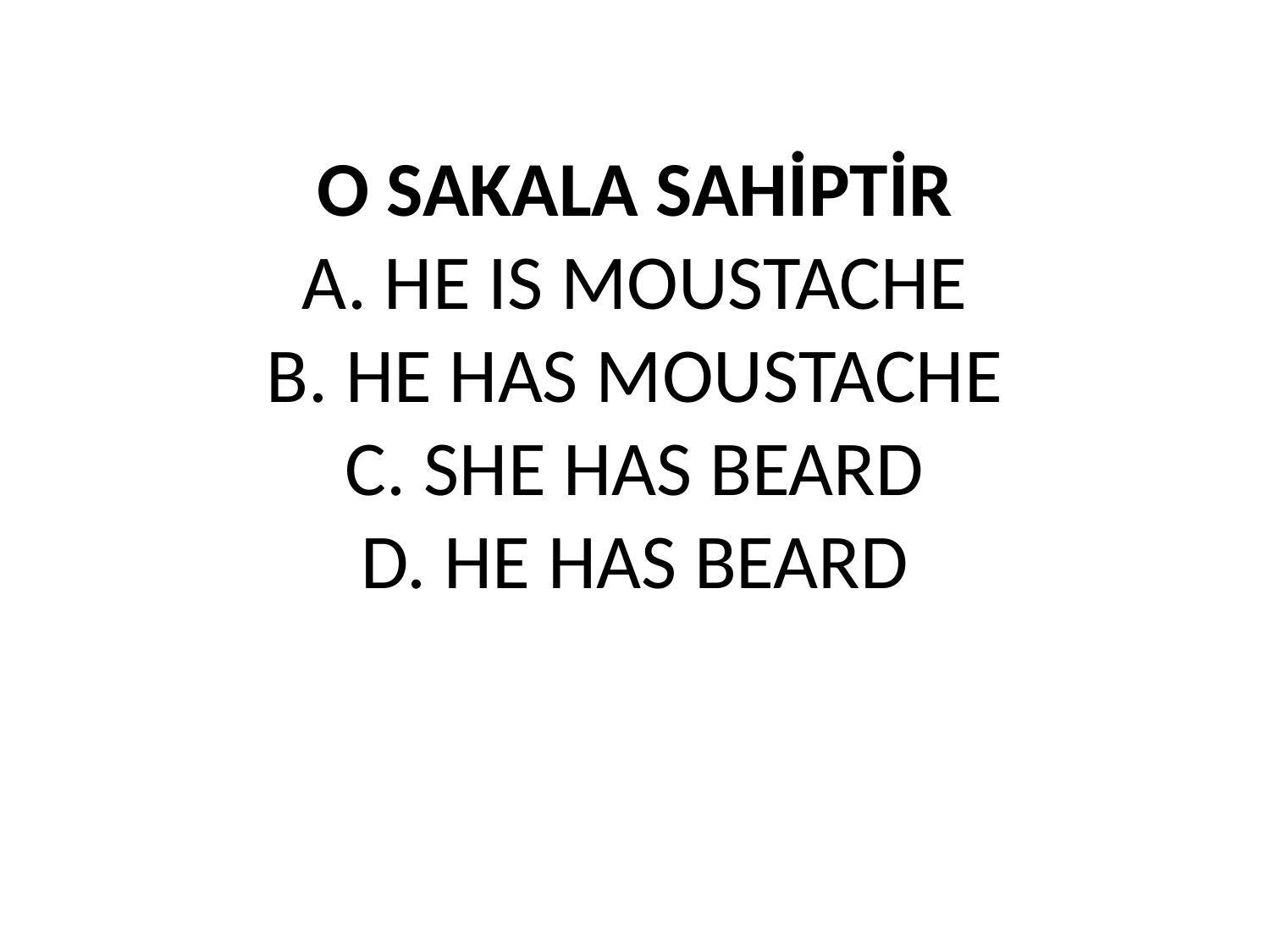

# O SAKALA SAHİPTİR A. HE IS MOUSTACHE B. HE HAS MOUSTACHE C. SHE HAS BEARD D. HE HAS BEARD